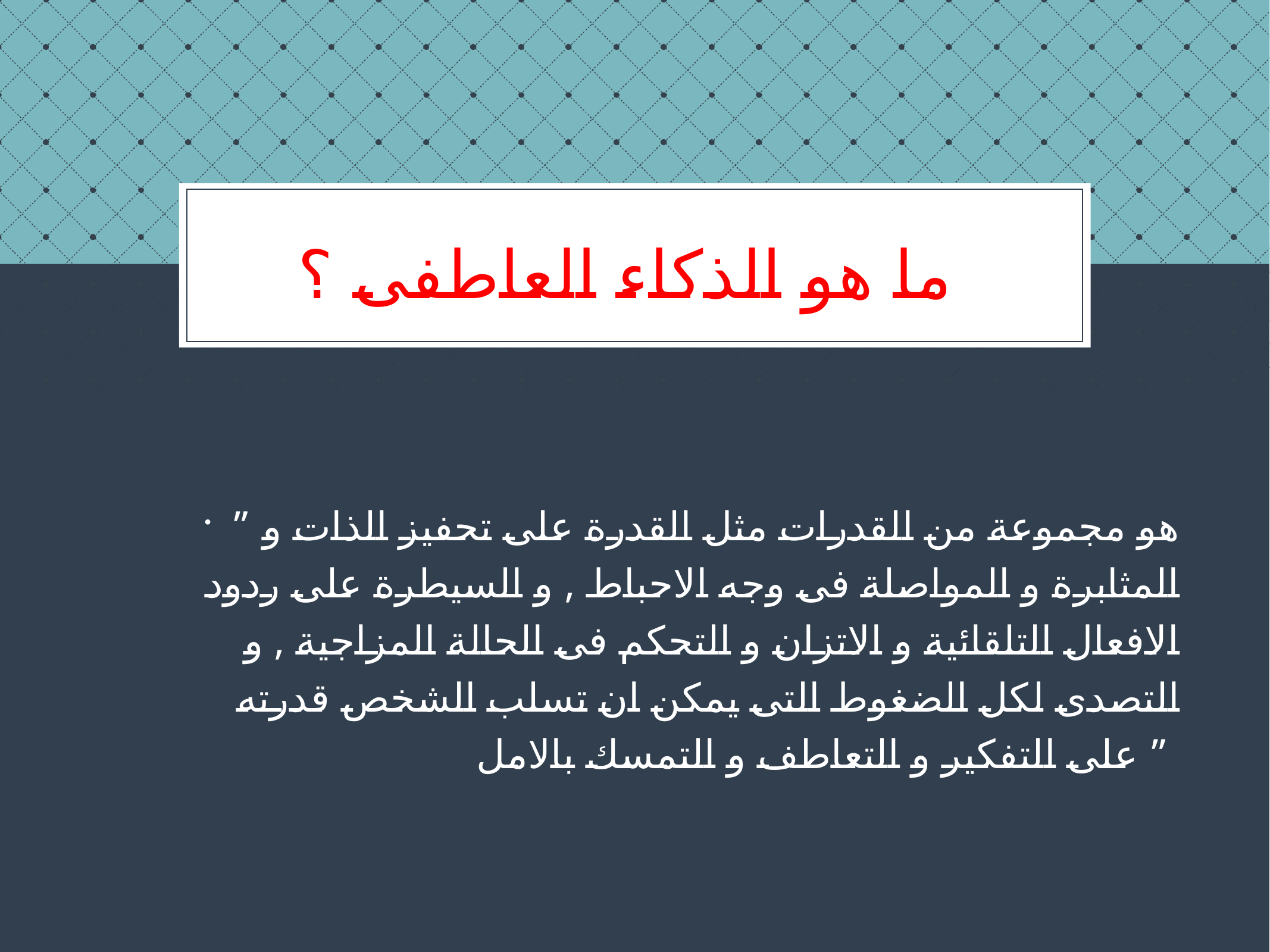

# ما هو الذكاء العاطفى ؟
” هو مجموعة من القدرات مثل القدرة على تحفيز الذات و المثابرة و المواصلة فى وجه الاحباط , و السيطرة على ردود الافعال التلقائية و الاتزان و التحكم فى الحالة المزاجية , و التصدى لكل الضغوط التى يمكن ان تسلب الشخص قدرته على التفكير و التعاطف و التمسك بالامل ”